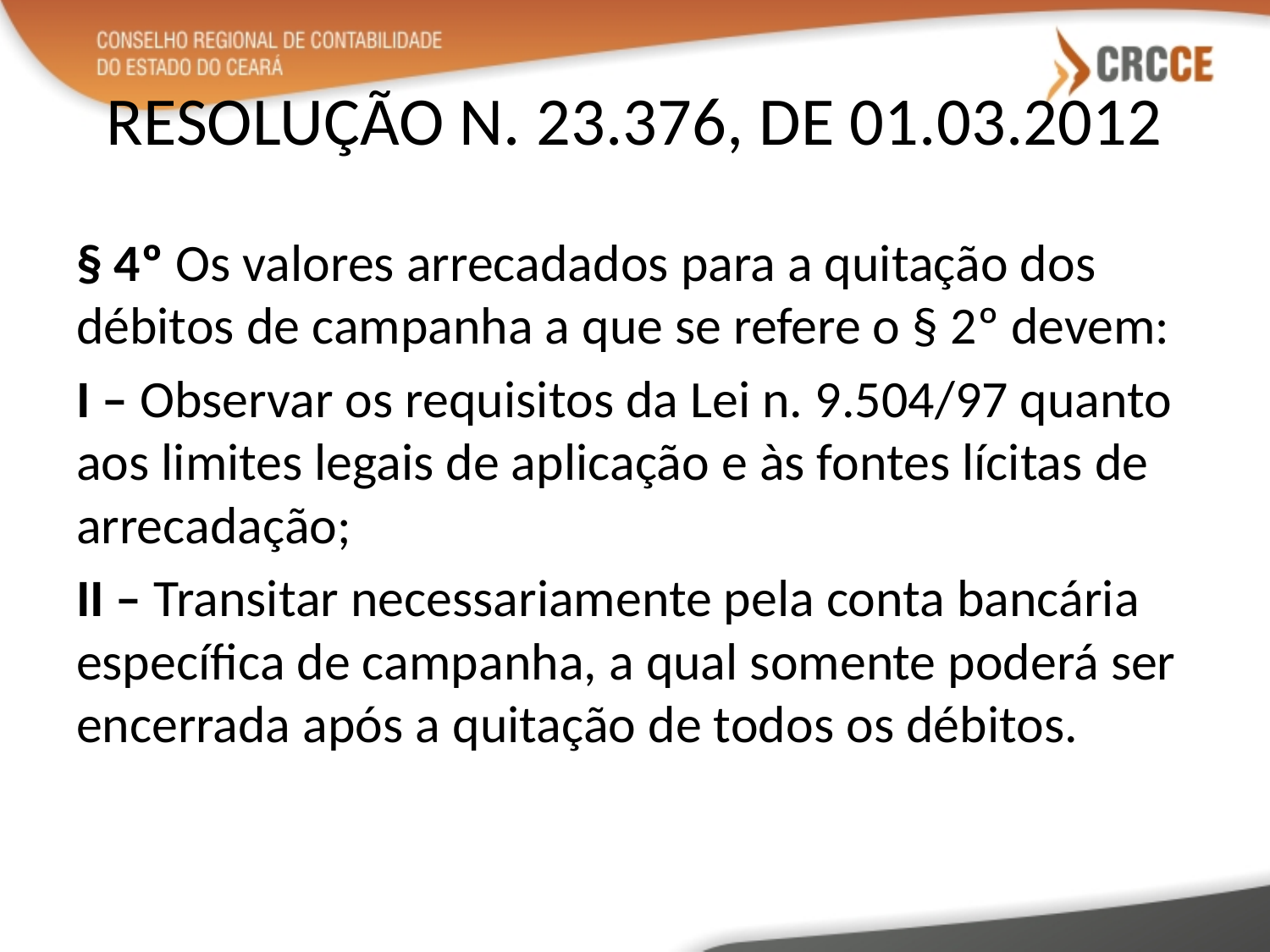

# RESOLUÇÃO N. 23.376, DE 01.03.2012
§ 4º Os valores arrecadados para a quitação dos débitos de campanha a que se refere o § 2º devem:
I – Observar os requisitos da Lei n. 9.504/97 quanto aos limites legais de aplicação e às fontes lícitas de arrecadação;
II – Transitar necessariamente pela conta bancária específica de campanha, a qual somente poderá ser encerrada após a quitação de todos os débitos.